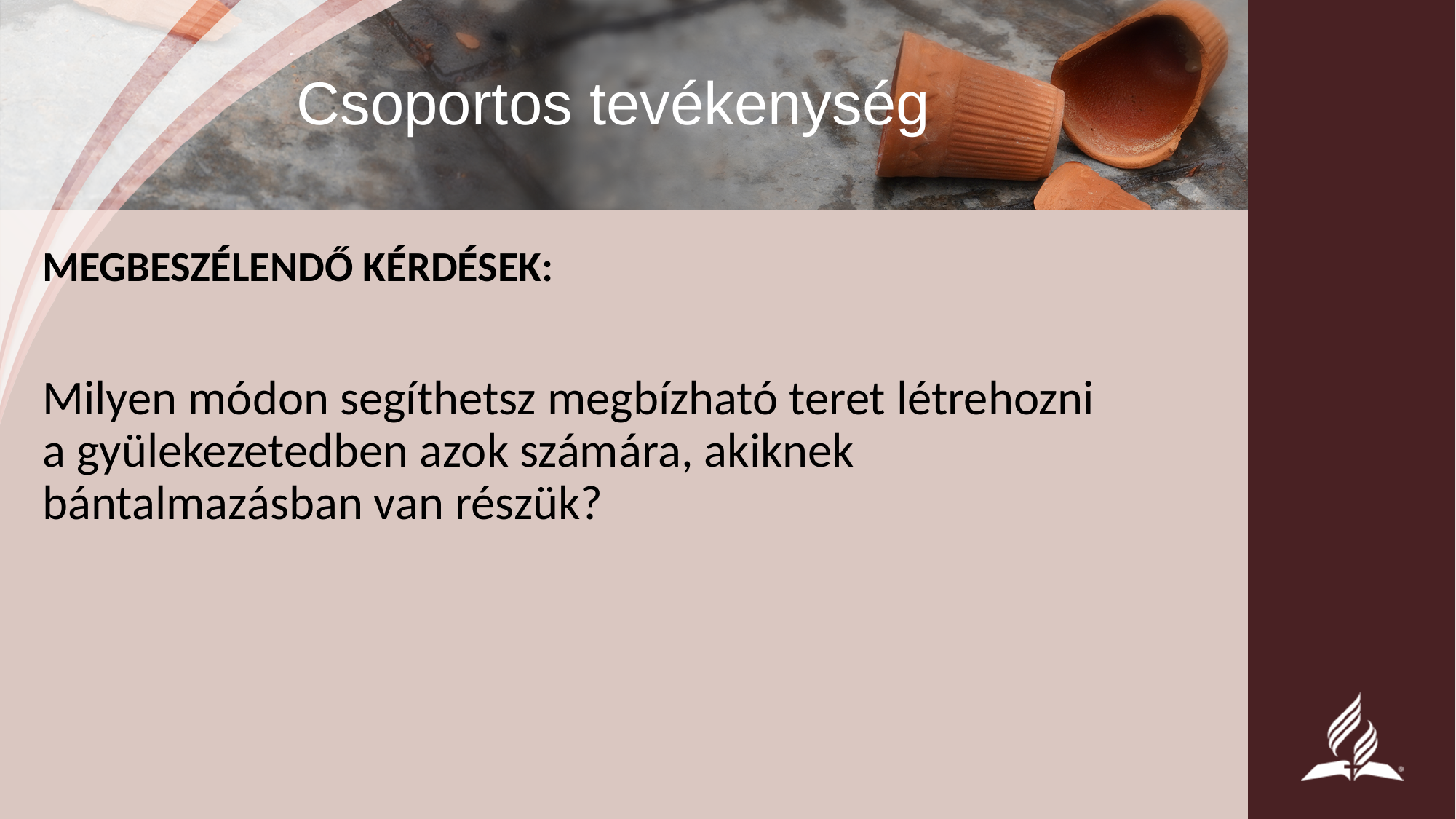

# Csoportos tevékenység
MEGBESZÉLENDŐ KÉRDÉSEK:

Milyen módon segíthetsz megbízható teret létrehozni a gyülekezetedben azok számára, akiknek bántalmazásban van részük?